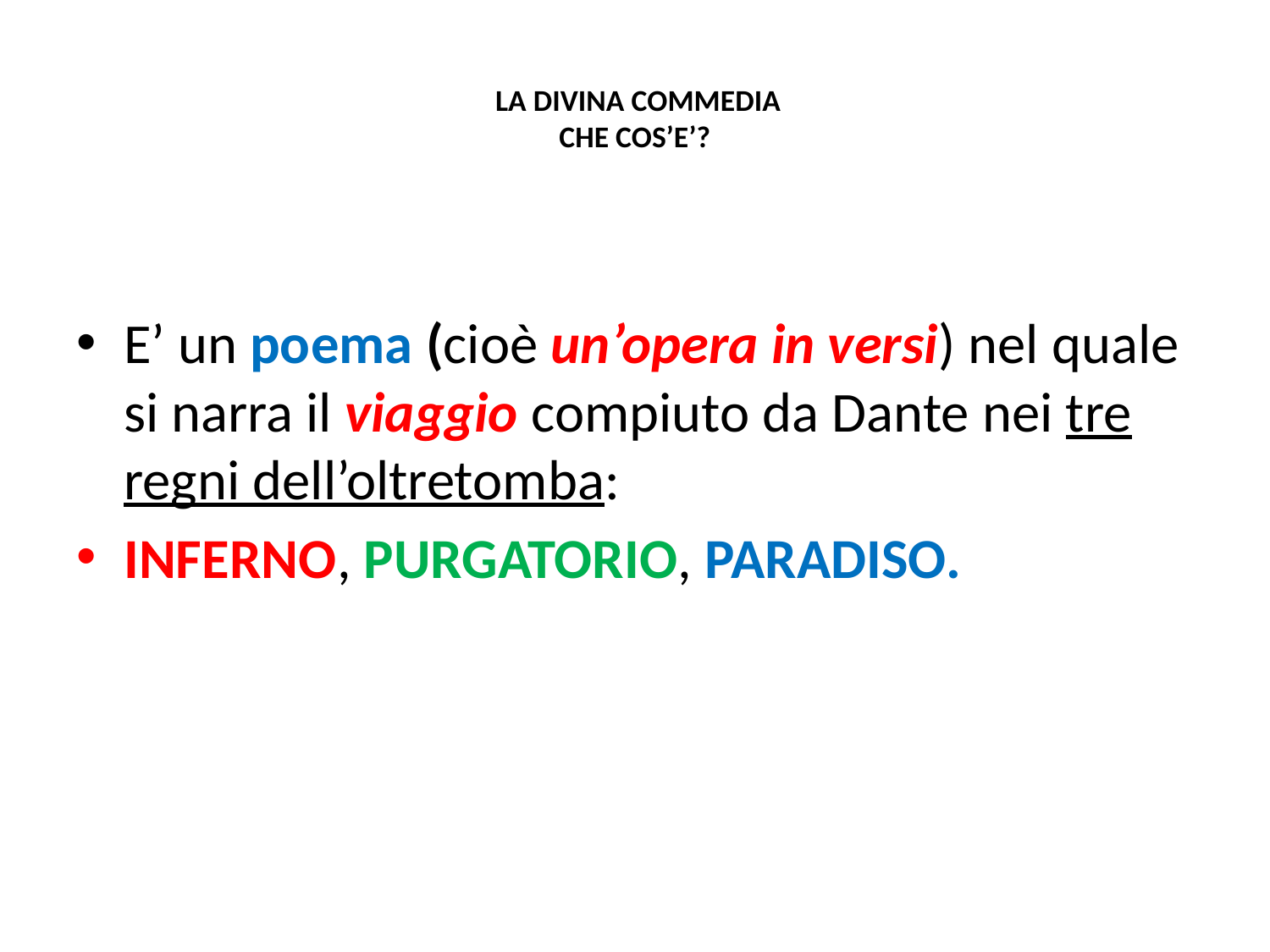

# LA DIVINA COMMEDIA CHE COS’E’?

E’ un poema (cioè un’opera in versi) nel quale si narra il viaggio compiuto da Dante nei tre regni dell’oltretomba:
INFERNO, PURGATORIO, PARADISO.